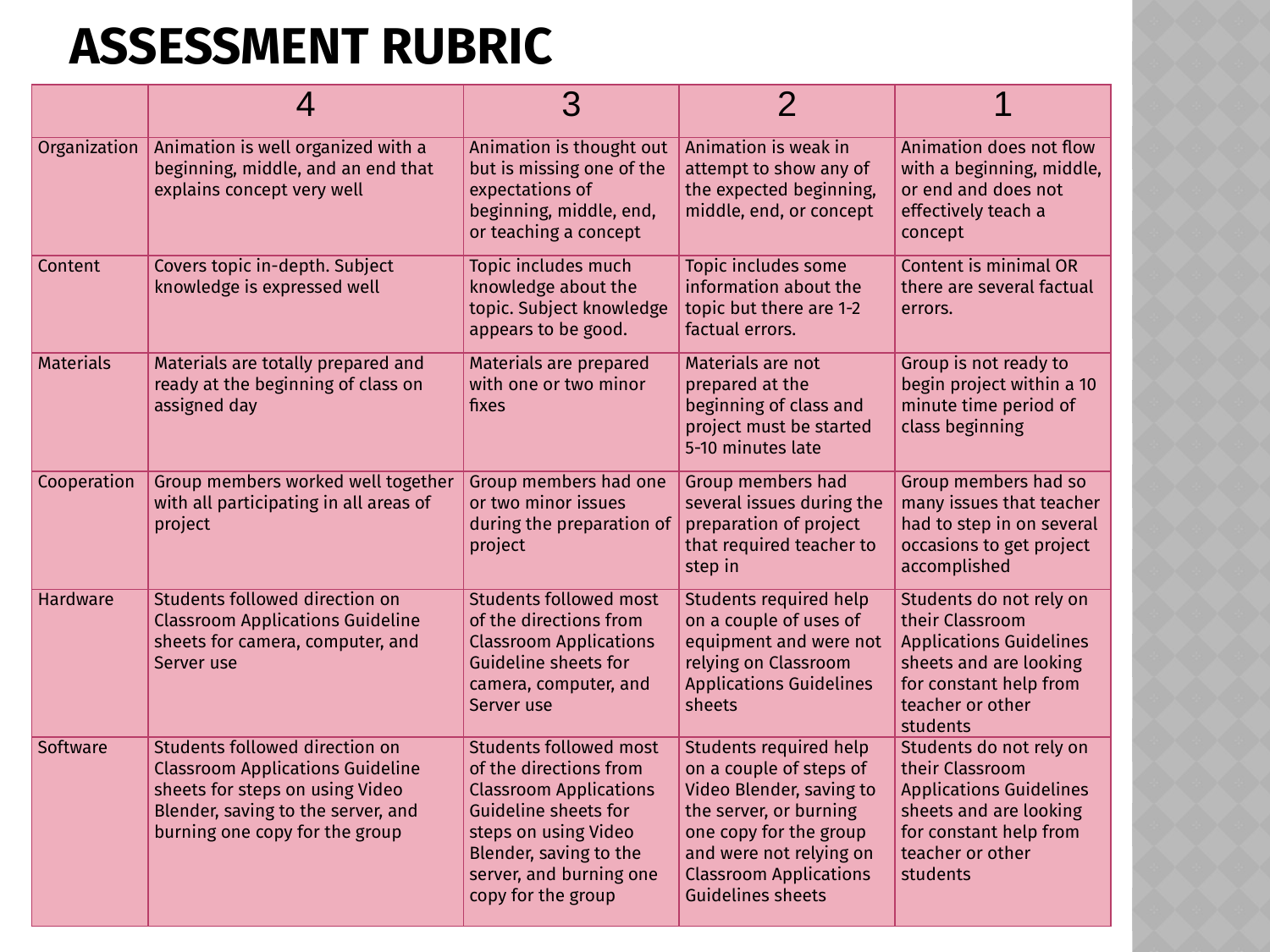

# Assessment Rubric
|  | 4 | 3 | 2 | 1 |
| --- | --- | --- | --- | --- |
| Organization | Animation is well organized with a beginning, middle, and an end that explains concept very well | Animation is thought out but is missing one of the expectations of beginning, middle, end, or teaching a concept | Animation is weak in attempt to show any of the expected beginning, middle, end, or concept | Animation does not flow with a beginning, middle, or end and does not effectively teach a concept |
| Content | Covers topic in-depth. Subject knowledge is expressed well | Topic includes much knowledge about the topic. Subject knowledge appears to be good. | Topic includes some information about the topic but there are 1-2 factual errors. | Content is minimal OR there are several factual errors. |
| Materials | Materials are totally prepared and ready at the beginning of class on assigned day | Materials are prepared with one or two minor fixes | Materials are not prepared at the beginning of class and project must be started 5-10 minutes late | Group is not ready to begin project within a 10 minute time period of class beginning |
| Cooperation | Group members worked well together with all participating in all areas of project | Group members had one or two minor issues during the preparation of project | Group members had several issues during the preparation of project that required teacher to step in | Group members had so many issues that teacher had to step in on several occasions to get project accomplished |
| Hardware | Students followed direction on Classroom Applications Guideline sheets for camera, computer, and Server use | Students followed most of the directions from Classroom Applications Guideline sheets for camera, computer, and Server use | Students required help on a couple of uses of equipment and were not relying on Classroom Applications Guidelines sheets | Students do not rely on their Classroom Applications Guidelines sheets and are looking for constant help from teacher or other students |
| Software | Students followed direction on Classroom Applications Guideline sheets for steps on using Video Blender, saving to the server, and burning one copy for the group | Students followed most of the directions from Classroom Applications Guideline sheets for steps on using Video Blender, saving to the server, and burning one copy for the group | Students required help on a couple of steps of Video Blender, saving to the server, or burning one copy for the group and were not relying on Classroom Applications Guidelines sheets | Students do not rely on their Classroom Applications Guidelines sheets and are looking for constant help from teacher or other students |